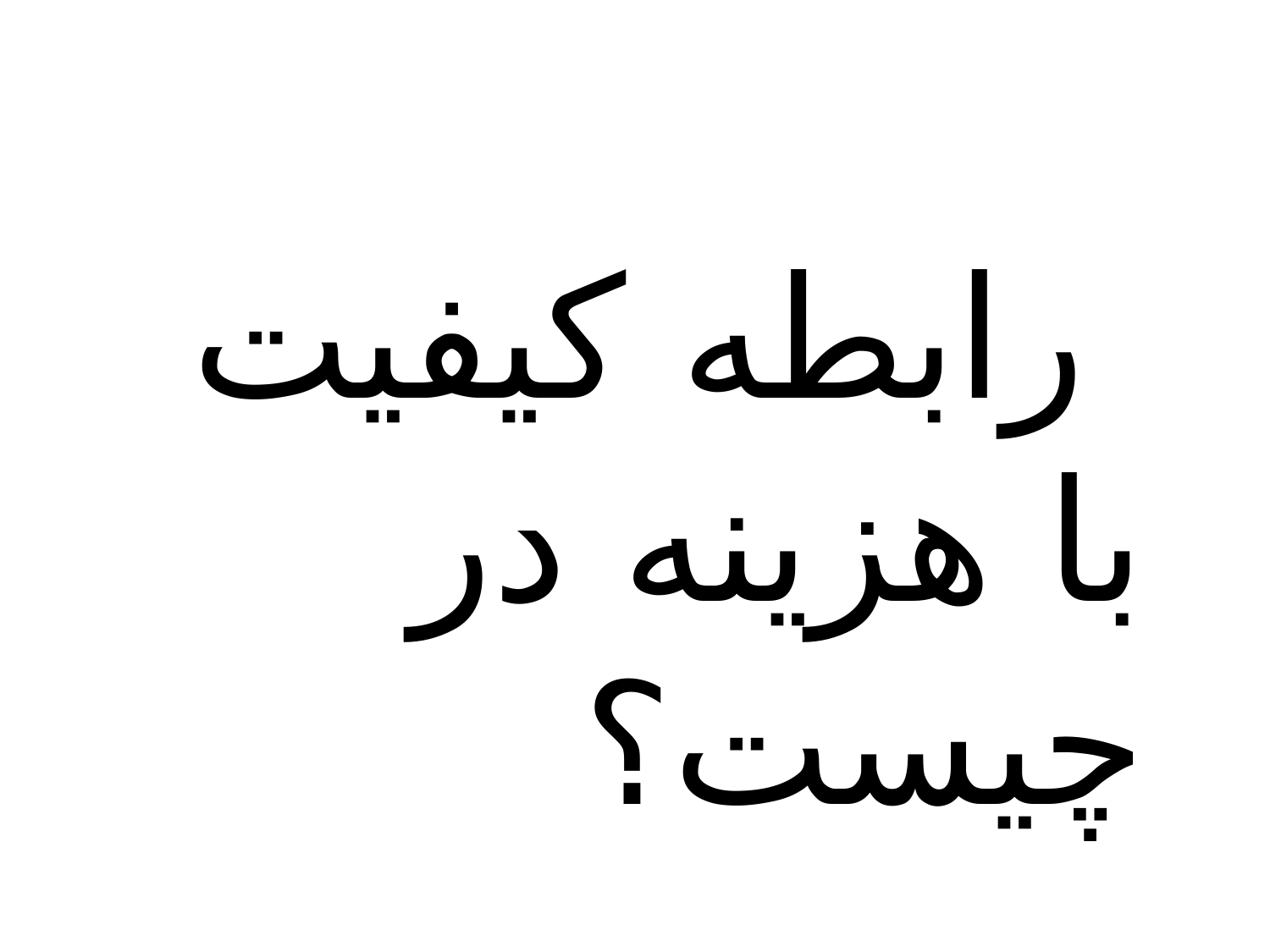

#
  رابطه کیفیت با هزینه در چیست؟